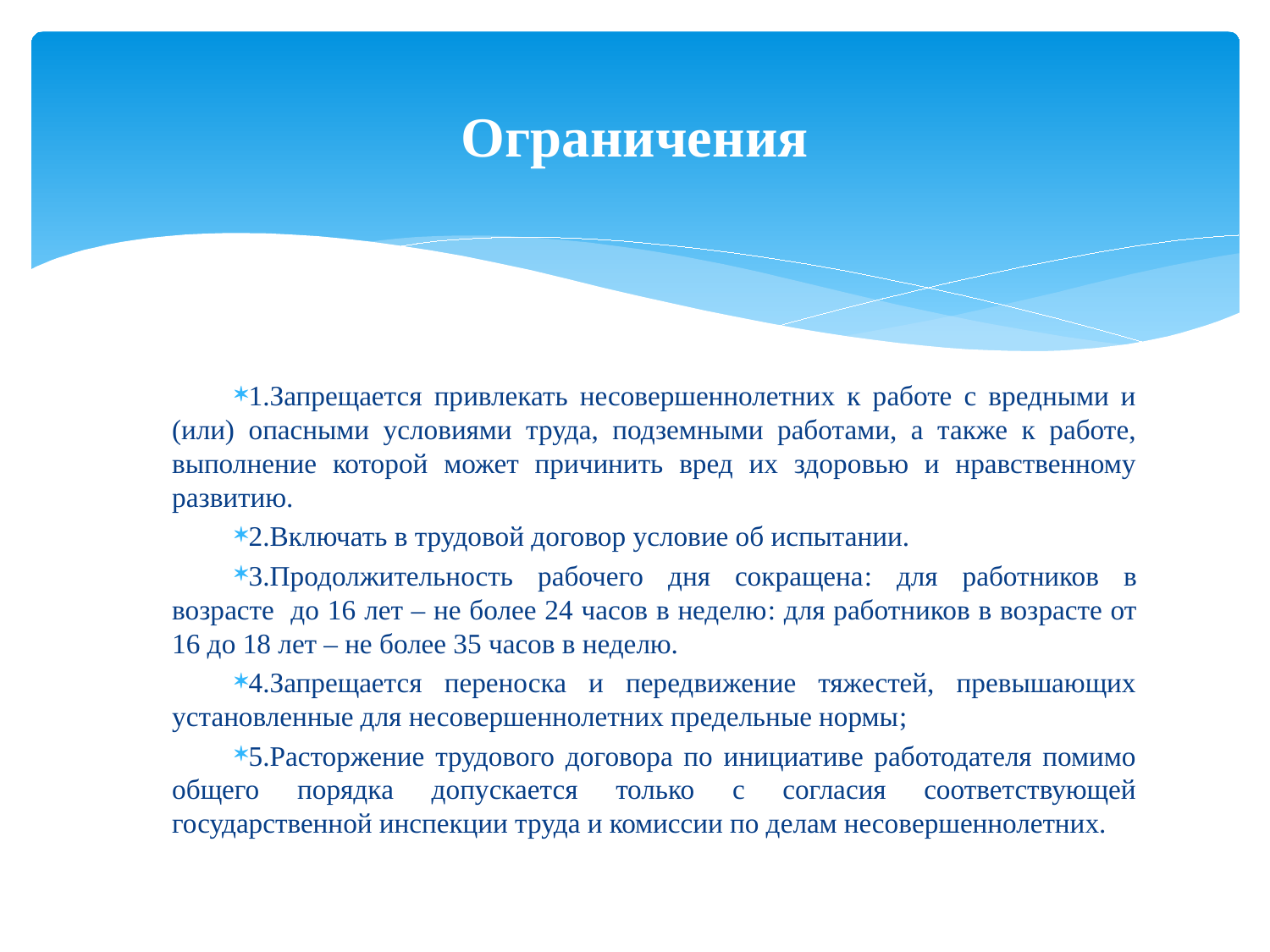

# Ограничения
1.Запрещается привлекать несовершеннолетних к работе с вредными и (или) опасными условиями труда, подземными работами, а также к работе, выполнение которой может причинить вред их здоровью и нравственному развитию.
2.Включать в трудовой договор условие об испытании.
3.Продолжительность рабочего дня сокращена: для работников в возрасте  до 16 лет – не более 24 часов в неделю: для работников в возрасте от 16 до 18 лет – не более 35 часов в неделю.
4.Запрещается переноска и передвижение тяжестей, превышающих установленные для несовершеннолетних предельные нормы;
5.Расторжение трудового договора по инициативе работодателя помимо общего порядка допускается только с согласия соответствующей государственной инспекции труда и комиссии по делам несовершеннолетних.